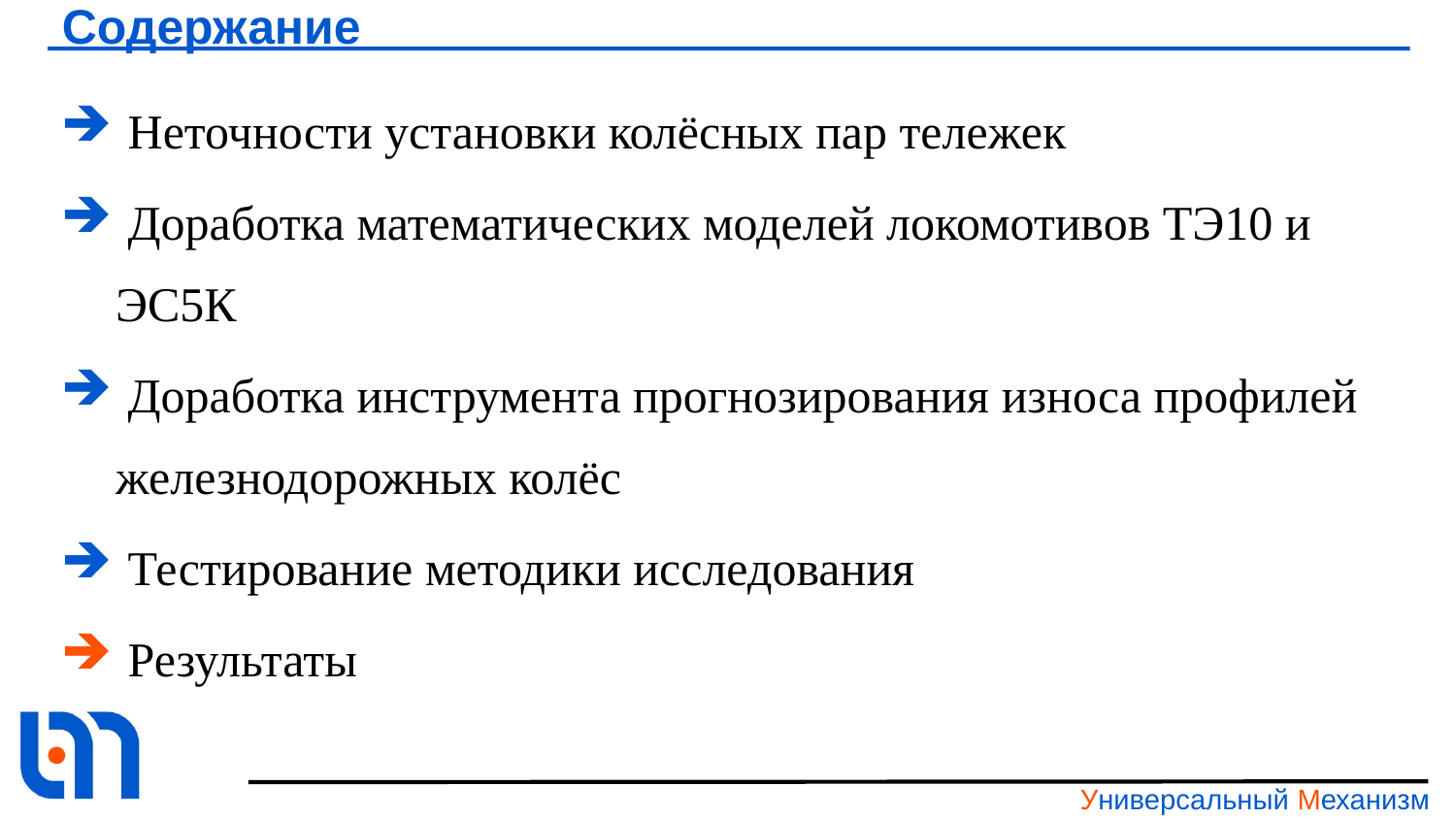

# Содержание
 Неточности установки колёсных пар тележек
 Доработка математических моделей локомотивов ТЭ10 и ЭС5К
 Доработка инструмента прогнозирования износа профилей железнодорожных колёс
 Тестирование методики исследования
 Результаты